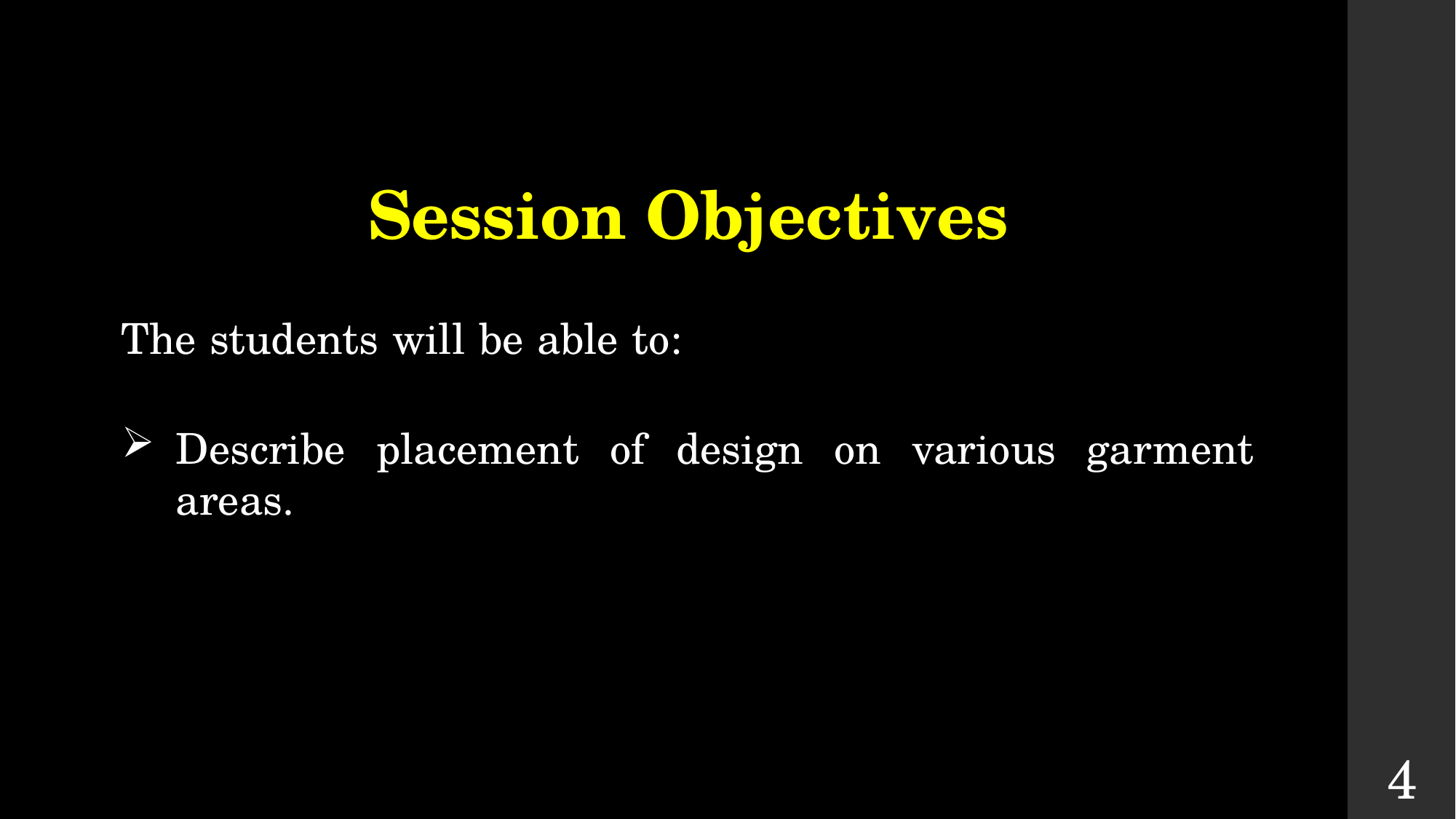

Session Objectives
The students will be able to:
Describe placement of design on various garment areas.

4